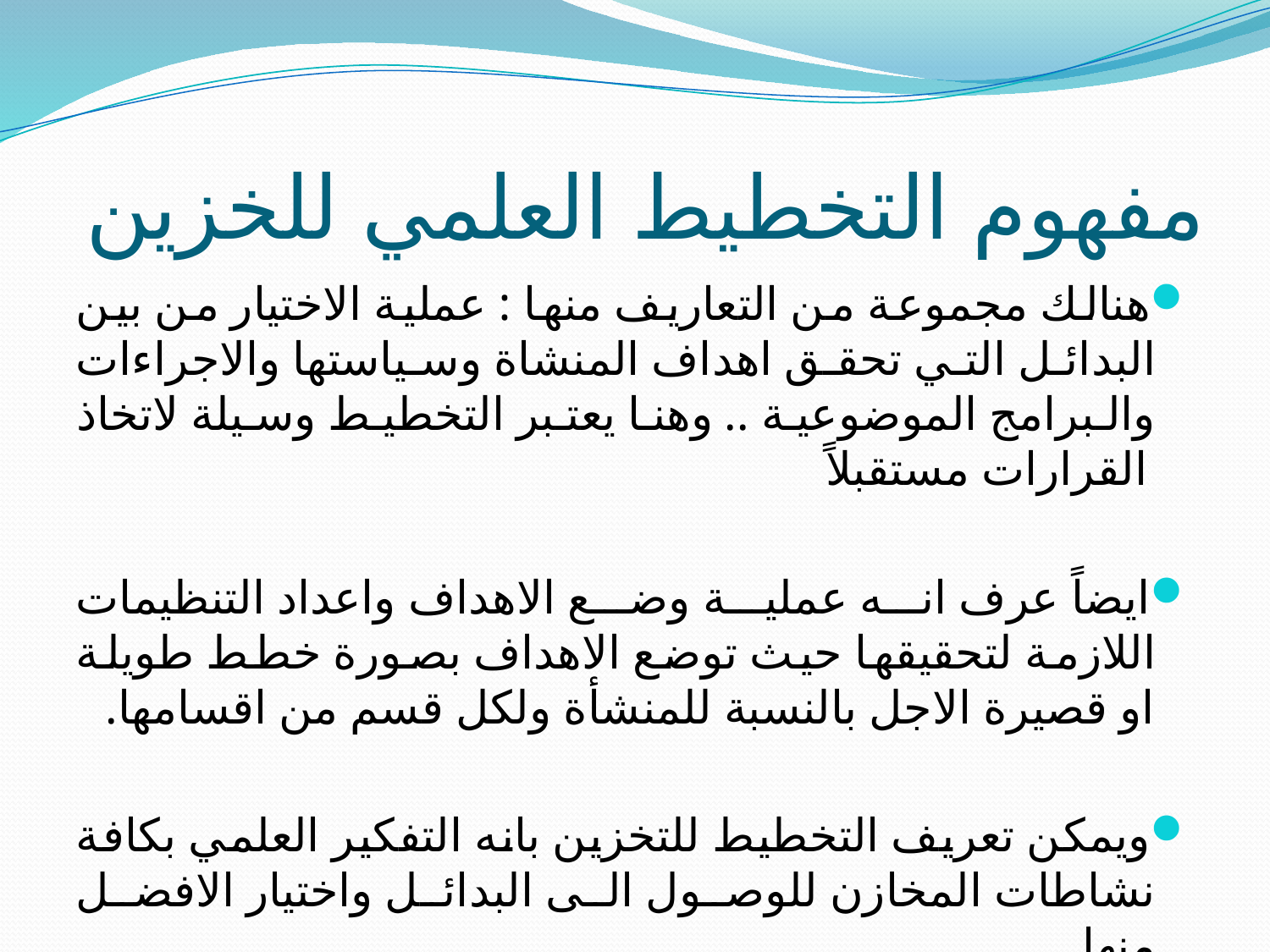

# مفهوم التخطيط العلمي للخزين
هنالك مجموعة من التعاريف منها : عملية الاختيار من بين البدائل التي تحقق اهداف المنشاة وسياستها والاجراءات والبرامج الموضوعية .. وهنا يعتبر التخطيط وسيلة لاتخاذ القرارات مستقبلاً

ايضاً عرف انه عملية وضع الاهداف واعداد التنظيمات اللازمة لتحقيقها حيث توضع الاهداف بصورة خطط طويلة او قصيرة الاجل بالنسبة للمنشأة ولكل قسم من اقسامها.

ويمكن تعريف التخطيط للتخزين بانه التفكير العلمي بكافة نشاطات المخازن للوصول الى البدائل واختيار الافضل منها.